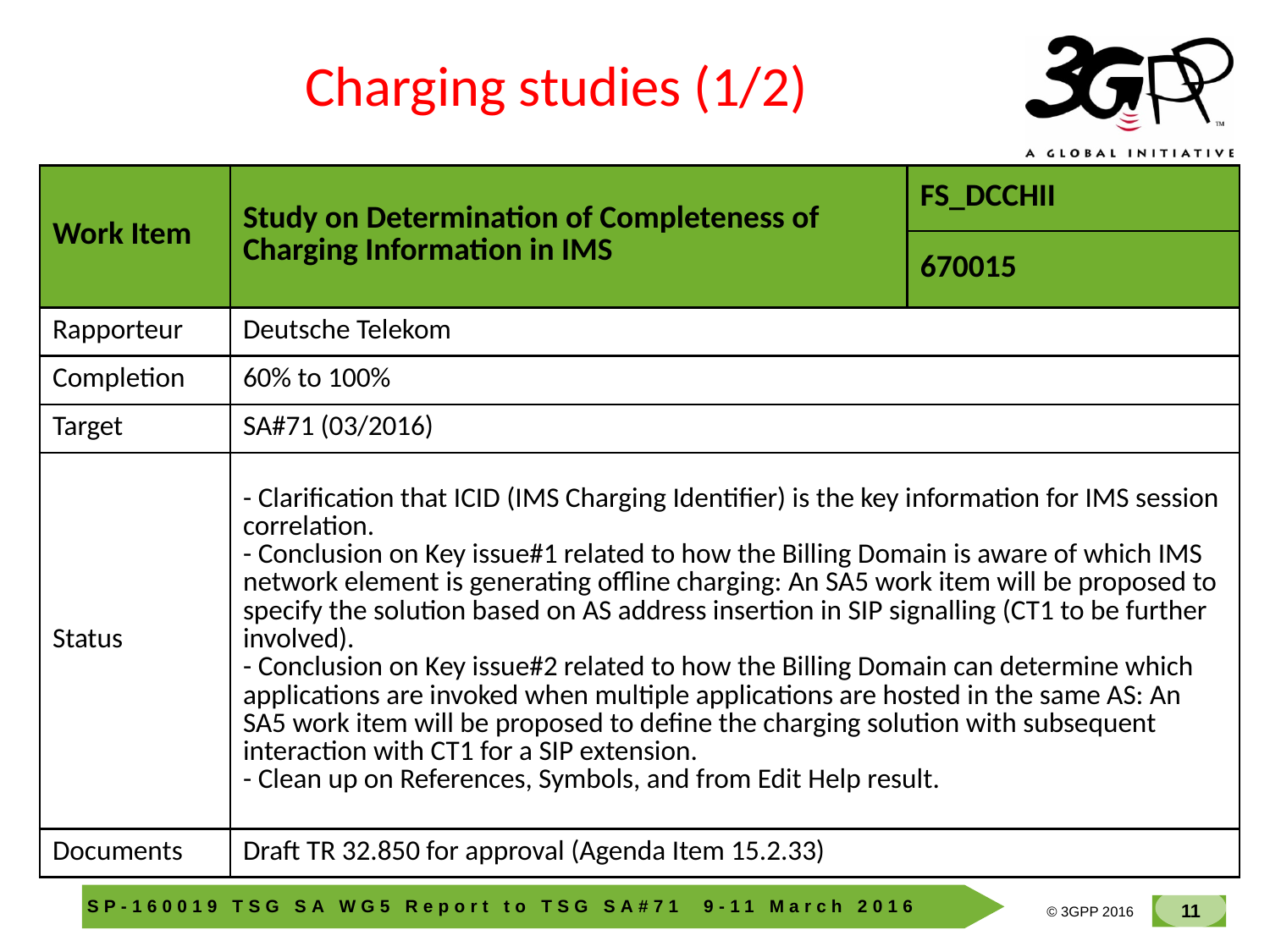

Charging studies (1/2)
| Work Item | Study on Determination of Completeness of Charging Information in IMS | FS\_DCCHII |
| --- | --- | --- |
|  |  | 670015 |
| Rapporteur | Deutsche Telekom |  |
| Completion | 60% to 100% |  |
| Target | SA#71 (03/2016) |  |
| Status | - Clarification that ICID (IMS Charging Identifier) is the key information for IMS session correlation. - Conclusion on Key issue#1 related to how the Billing Domain is aware of which IMS network element is generating offline charging: An SA5 work item will be proposed to specify the solution based on AS address insertion in SIP signalling (CT1 to be further involved). - Conclusion on Key issue#2 related to how the Billing Domain can determine which applications are invoked when multiple applications are hosted in the same AS: An SA5 work item will be proposed to define the charging solution with subsequent interaction with CT1 for a SIP extension. - Clean up on References, Symbols, and from Edit Help result. |  |
| Documents | Draft TR 32.850 for approval (Agenda Item 15.2.33) |  |